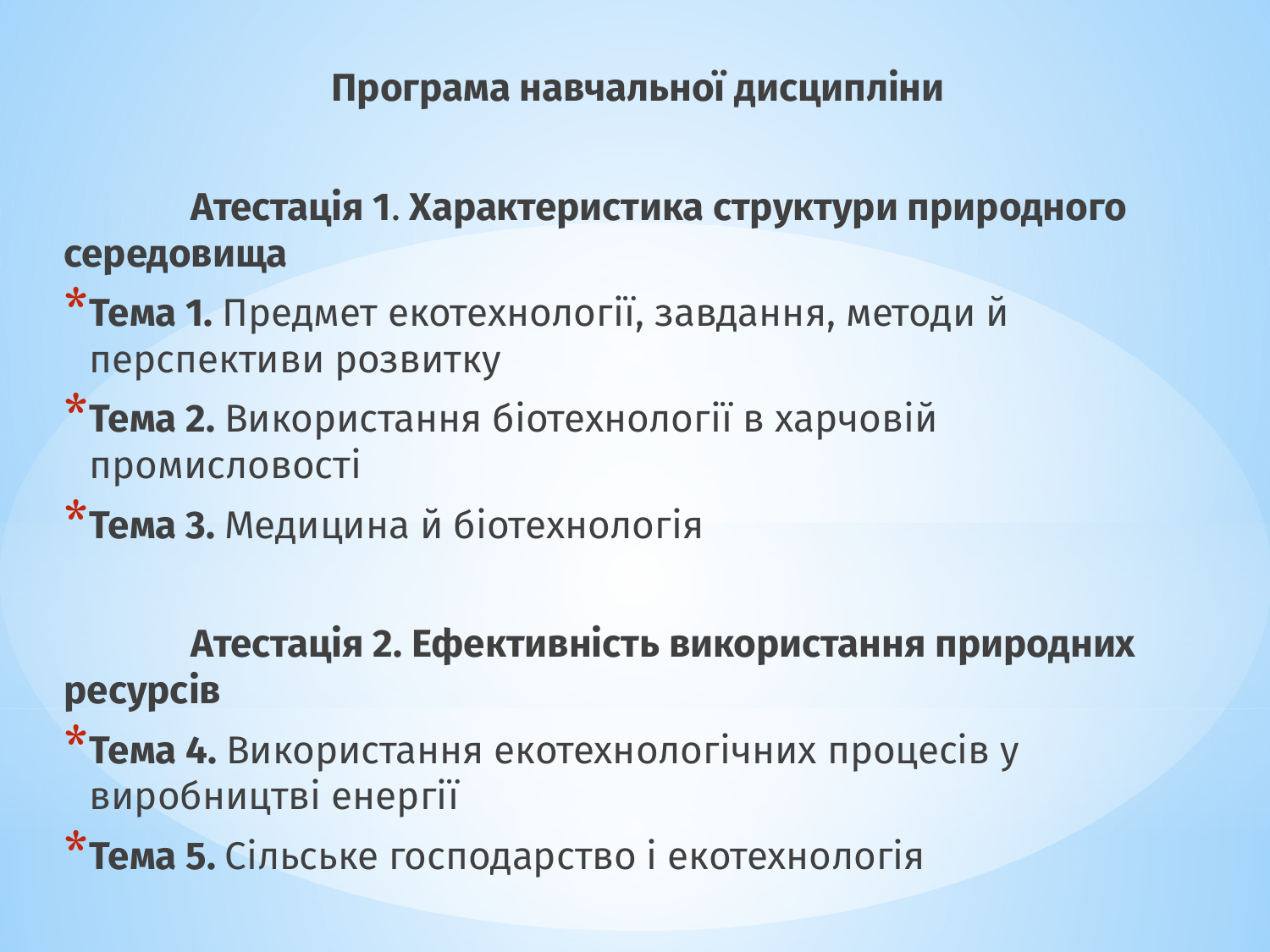

Програма навчальної дисципліни

	Атестація 1. Характеристика структури природного середовища
Тема 1. Предмет екотехнології, завдання, методи й перспективи розвитку
Тема 2. Використання біотехнології в харчовій промисловості
Тема 3. Медицина й біотехнологія

	Атестація 2. Ефективність використання природних ресурсів
Тема 4. Використання екотехнологічних процесів у виробництві енергії
Тема 5. Сільське господарство і екотехнологія